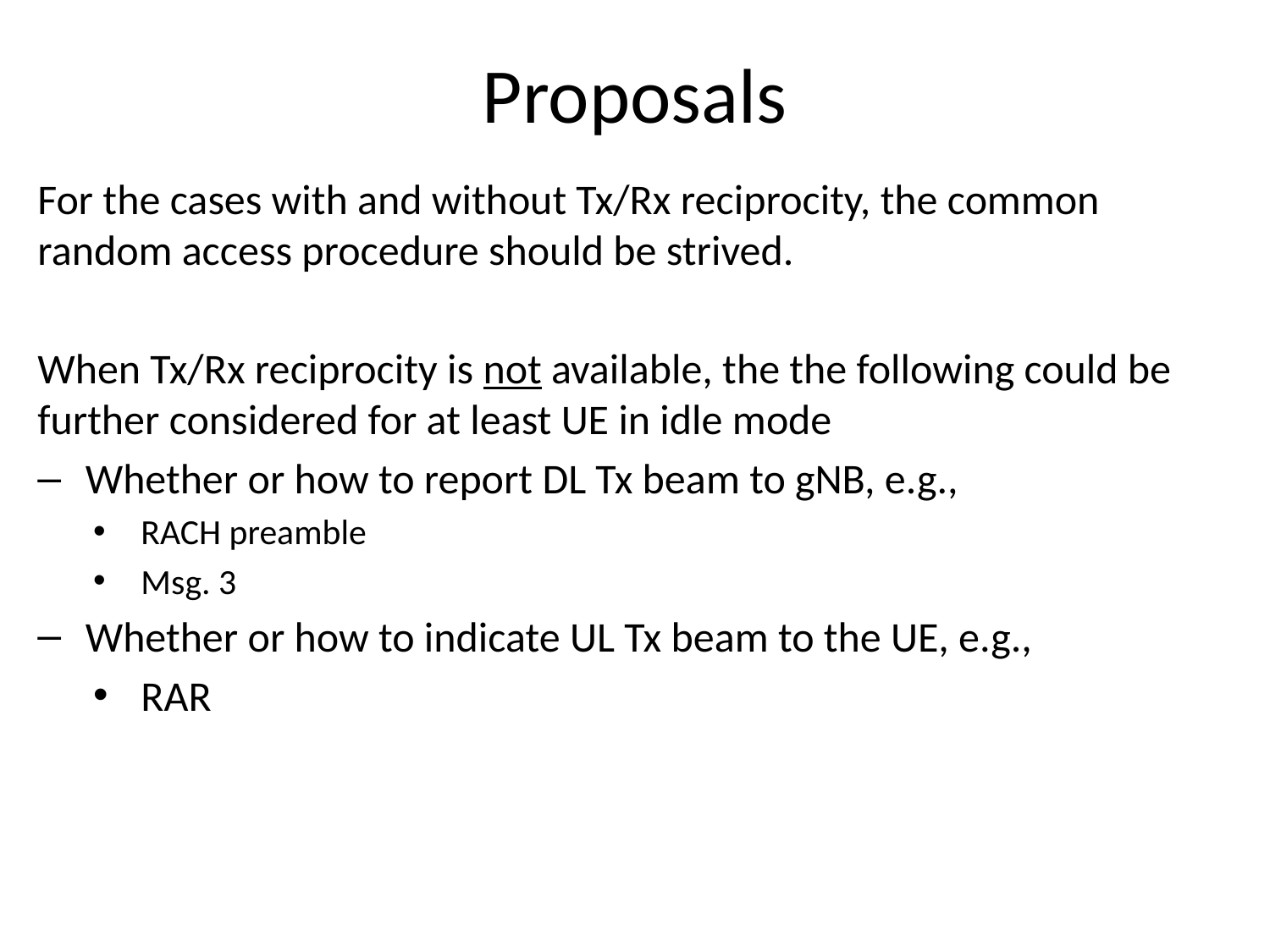

# Proposals
For the cases with and without Tx/Rx reciprocity, the common random access procedure should be strived.

When Tx/Rx reciprocity is not available, the the following could be further considered for at least UE in idle mode
Whether or how to report DL Tx beam to gNB, e.g.,
RACH preamble
Msg. 3
Whether or how to indicate UL Tx beam to the UE, e.g.,
RAR